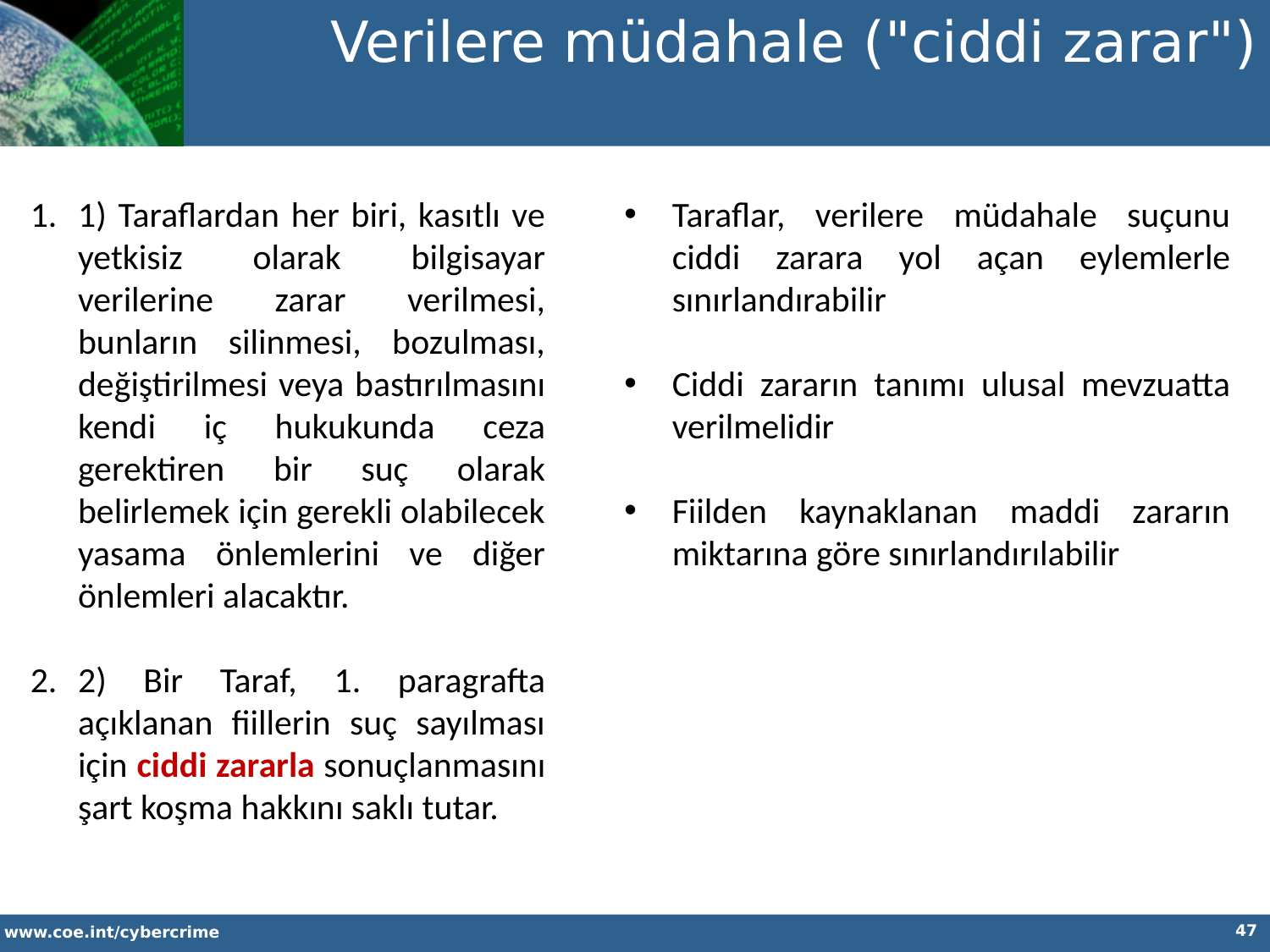

Verilere müdahale ("ciddi zarar")
1) Taraflardan her biri, kasıtlı ve yetkisiz olarak bilgisayar verilerine zarar verilmesi, bunların silinmesi, bozulması, değiştirilmesi veya bastırılmasını kendi iç hukukunda ceza gerektiren bir suç olarak belirlemek için gerekli olabilecek yasama önlemlerini ve diğer önlemleri alacaktır.

2) Bir Taraf, 1. paragrafta açıklanan fiillerin suç sayılması için ciddi zararla sonuçlanmasını şart koşma hakkını saklı tutar.
Taraflar, verilere müdahale suçunu ciddi zarara yol açan eylemlerle sınırlandırabilir

Ciddi zararın tanımı ulusal mevzuatta verilmelidir

Fiilden kaynaklanan maddi zararın miktarına göre sınırlandırılabilir